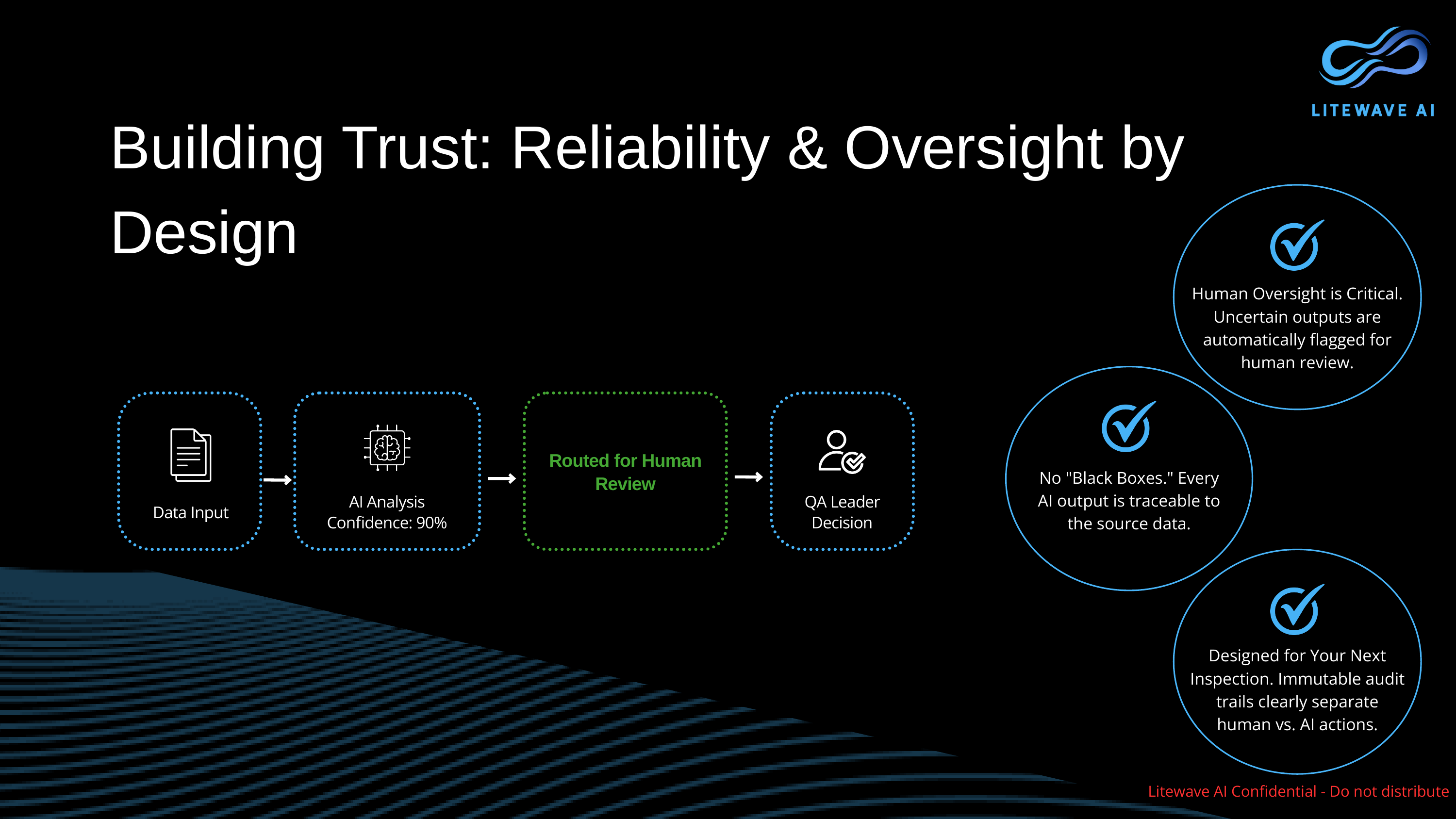

Building Trust: Reliability & Oversight by Design

Human Oversight is Critical. Uncertain outputs are automatically flagged for human review.

Routed for Human Review
No "Black Boxes." Every AI output is traceable to the source data.

AI Analysis
Confidence: 90%
QA Leader Decision
Data Input

Designed for Your Next Inspection. Immutable audit trails clearly separate human vs. AI actions.

Litewave AI Confidential - Do not distribute